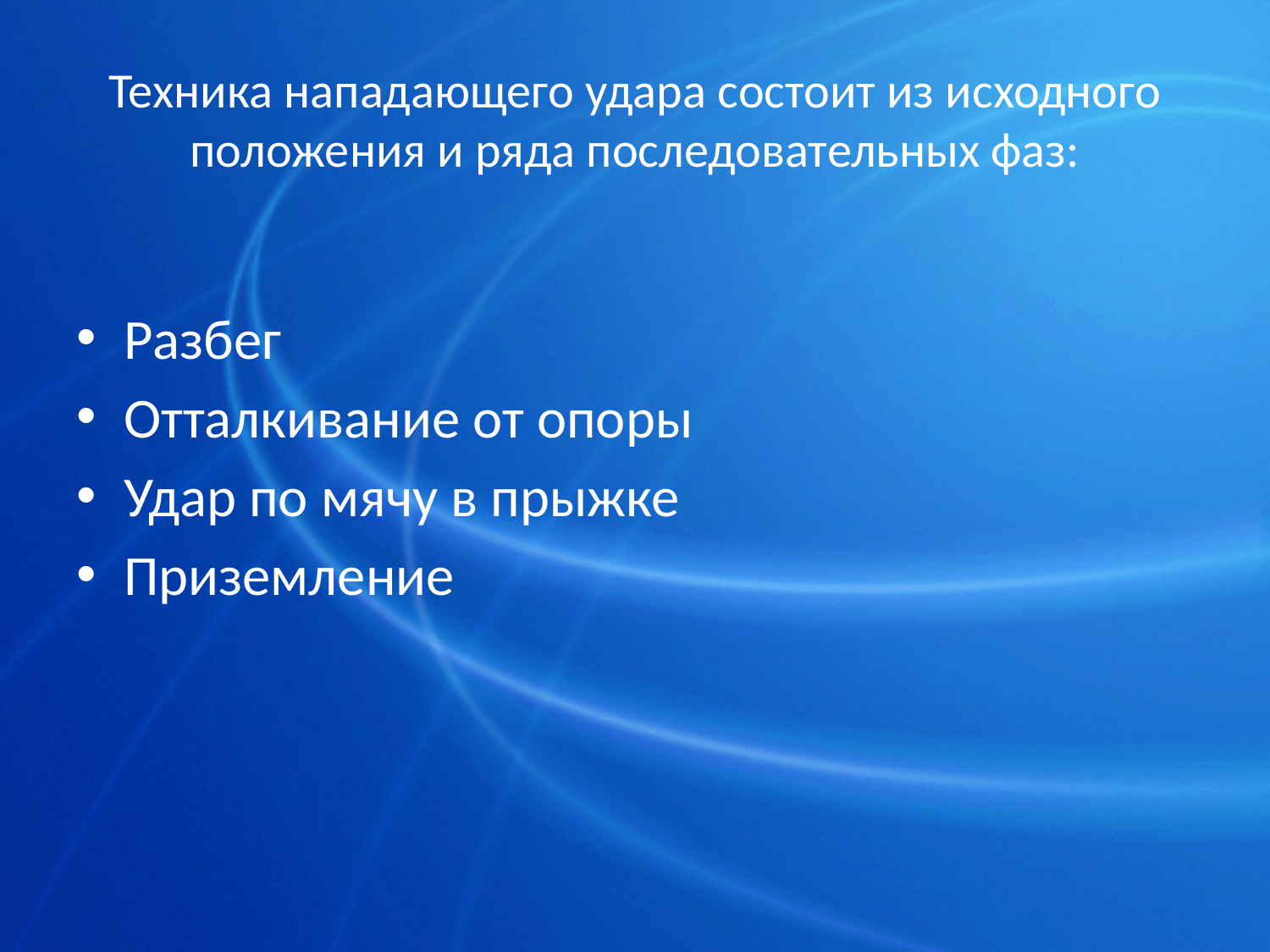

# Техника нападающего удара состоит из исходного положения и ряда последовательных фаз:
Разбег
Отталкивание от опоры
Удар по мячу в прыжке
Приземление